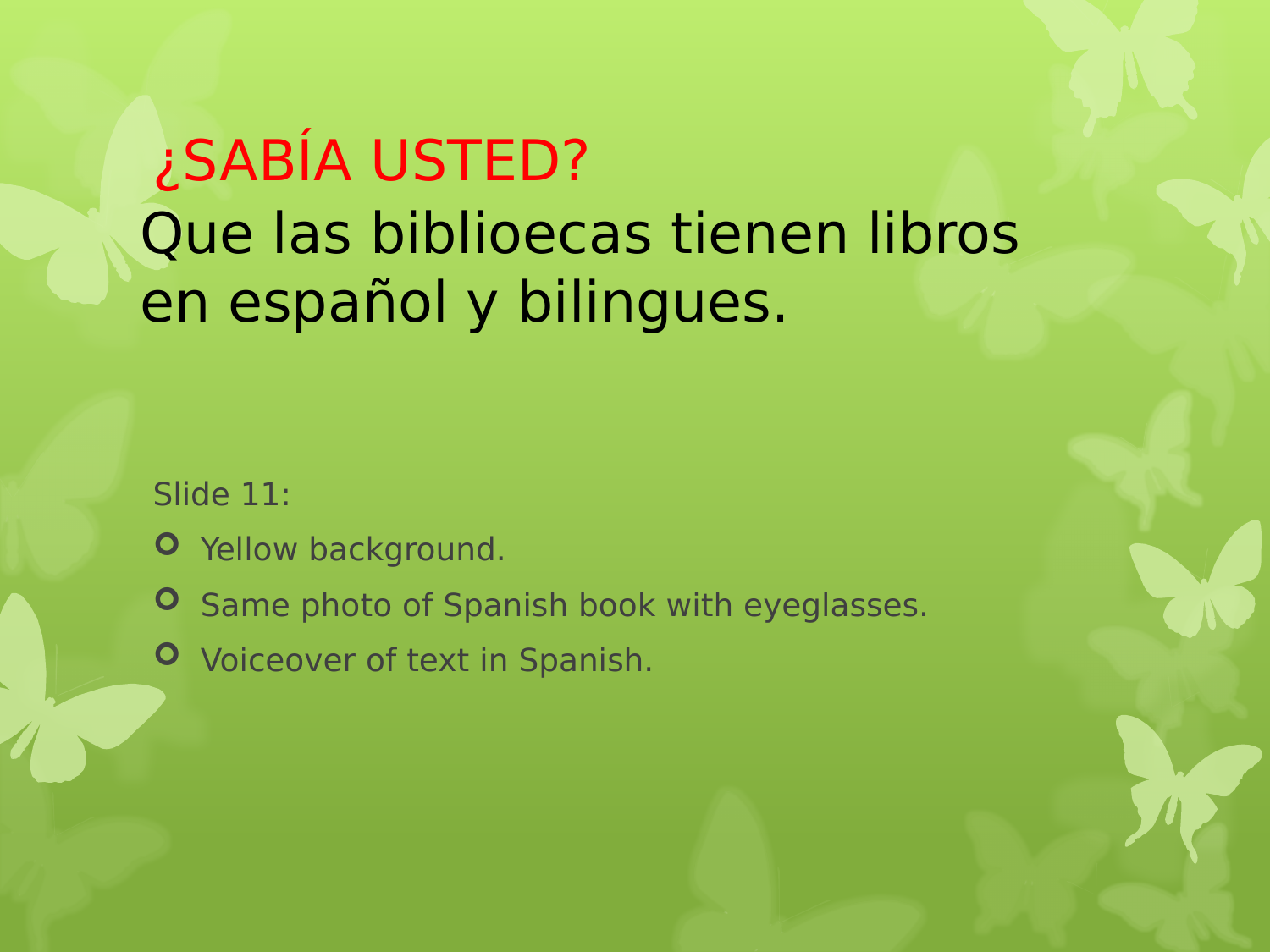

# ¿SABÍA USTED?
Que las biblioecas tienen libros en español y bilingues.
Slide 11:
Yellow background.
Same photo of Spanish book with eyeglasses.
Voiceover of text in Spanish.